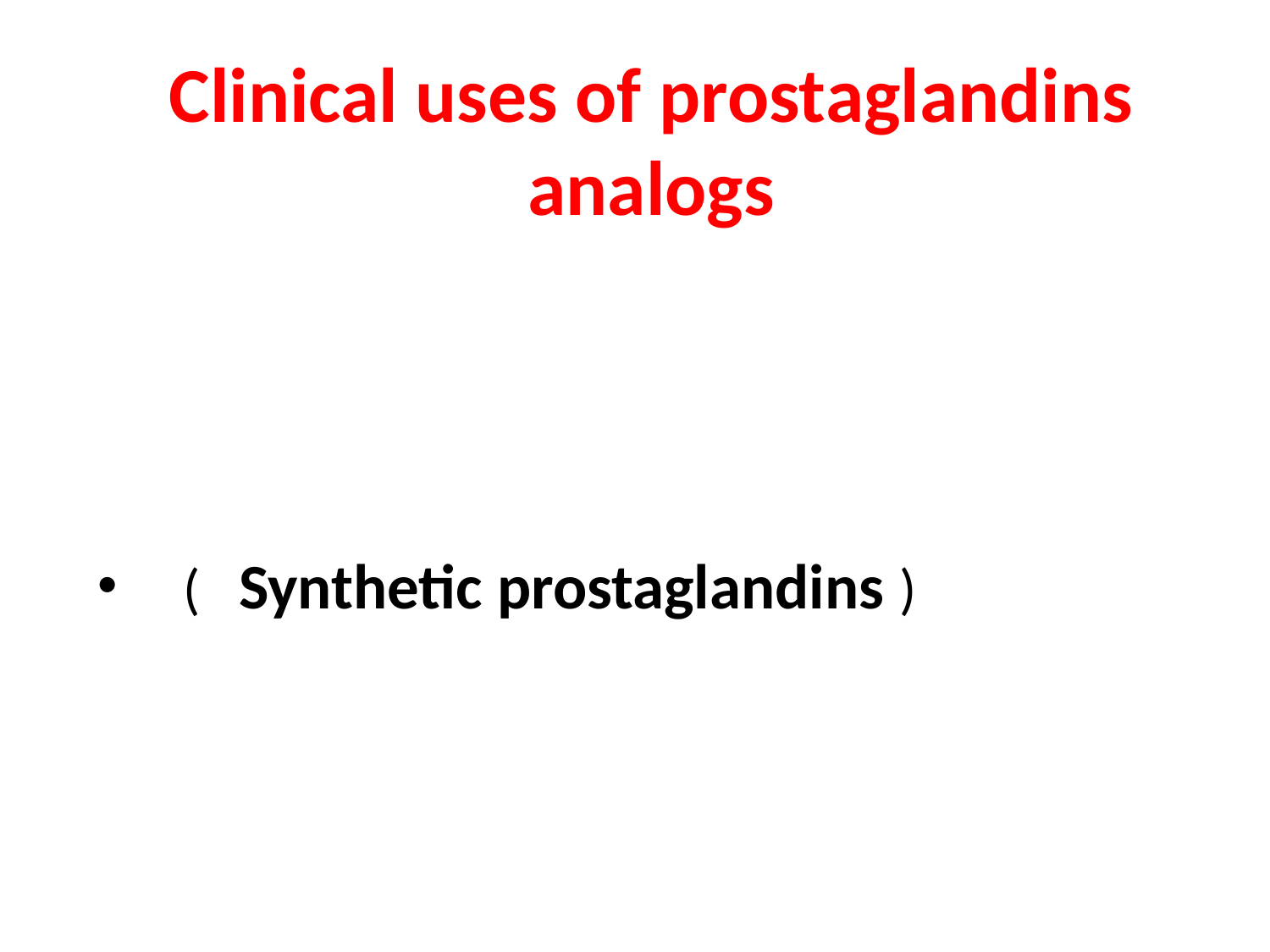

# Clinical uses of prostaglandins analogs

   (   Synthetic prostaglandins )